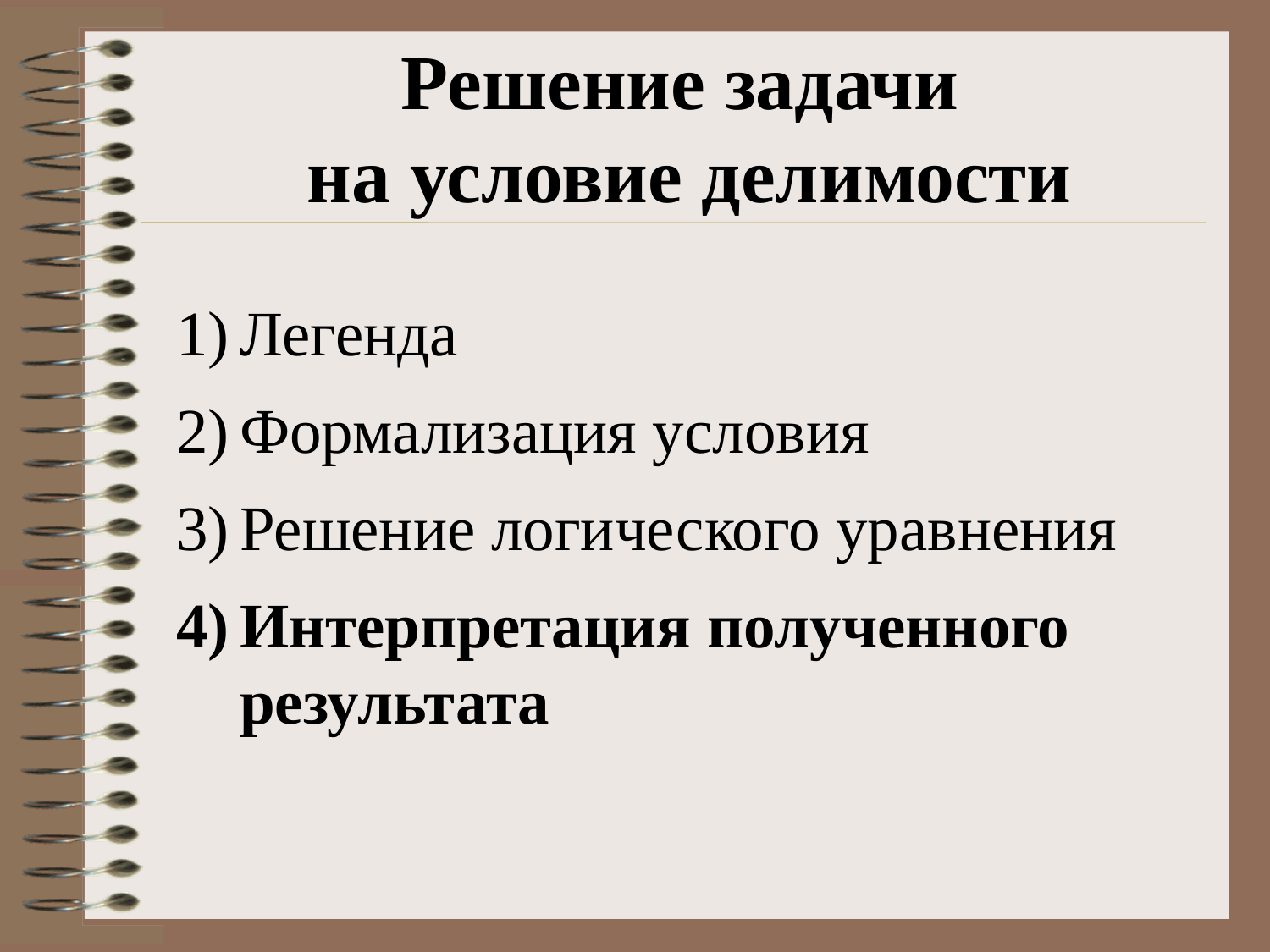

Решение задачи
на условие делимости
Легенда
Формализация условия
Решение логического уравнения
Интерпретация полученного результата